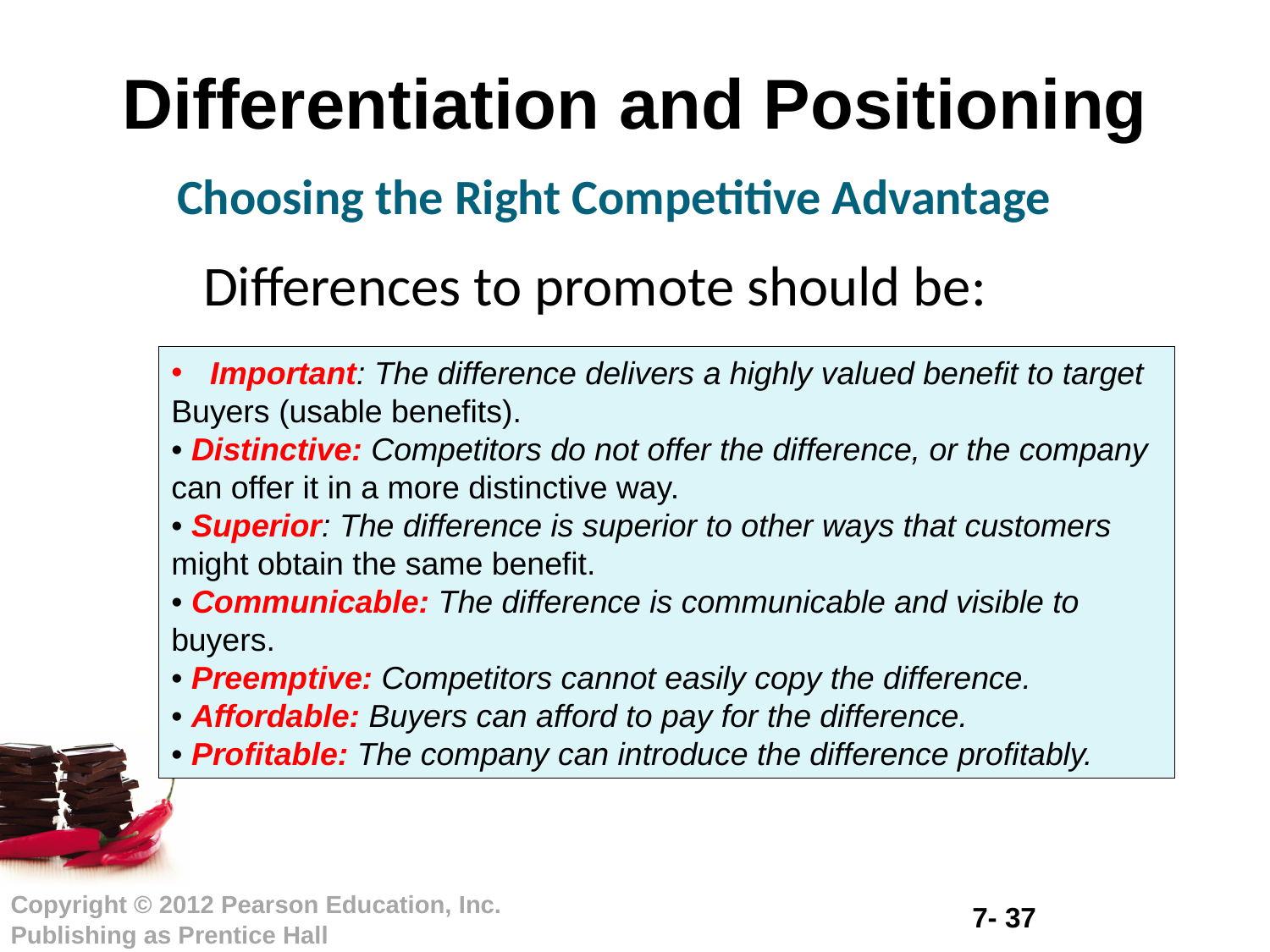

# Differentiation and Positioning
Choosing the Right Competitive Advantage

Differences to promote should be:

 Important: The difference delivers a highly valued benefit to target
Buyers (usable benefits).
• Distinctive: Competitors do not offer the difference, or the company
can offer it in a more distinctive way.
• Superior: The difference is superior to other ways that customers
might obtain the same benefit.
• Communicable: The difference is communicable and visible to
buyers.
• Preemptive: Competitors cannot easily copy the difference.
• Affordable: Buyers can afford to pay for the difference.
• Profitable: The company can introduce the difference profitably.